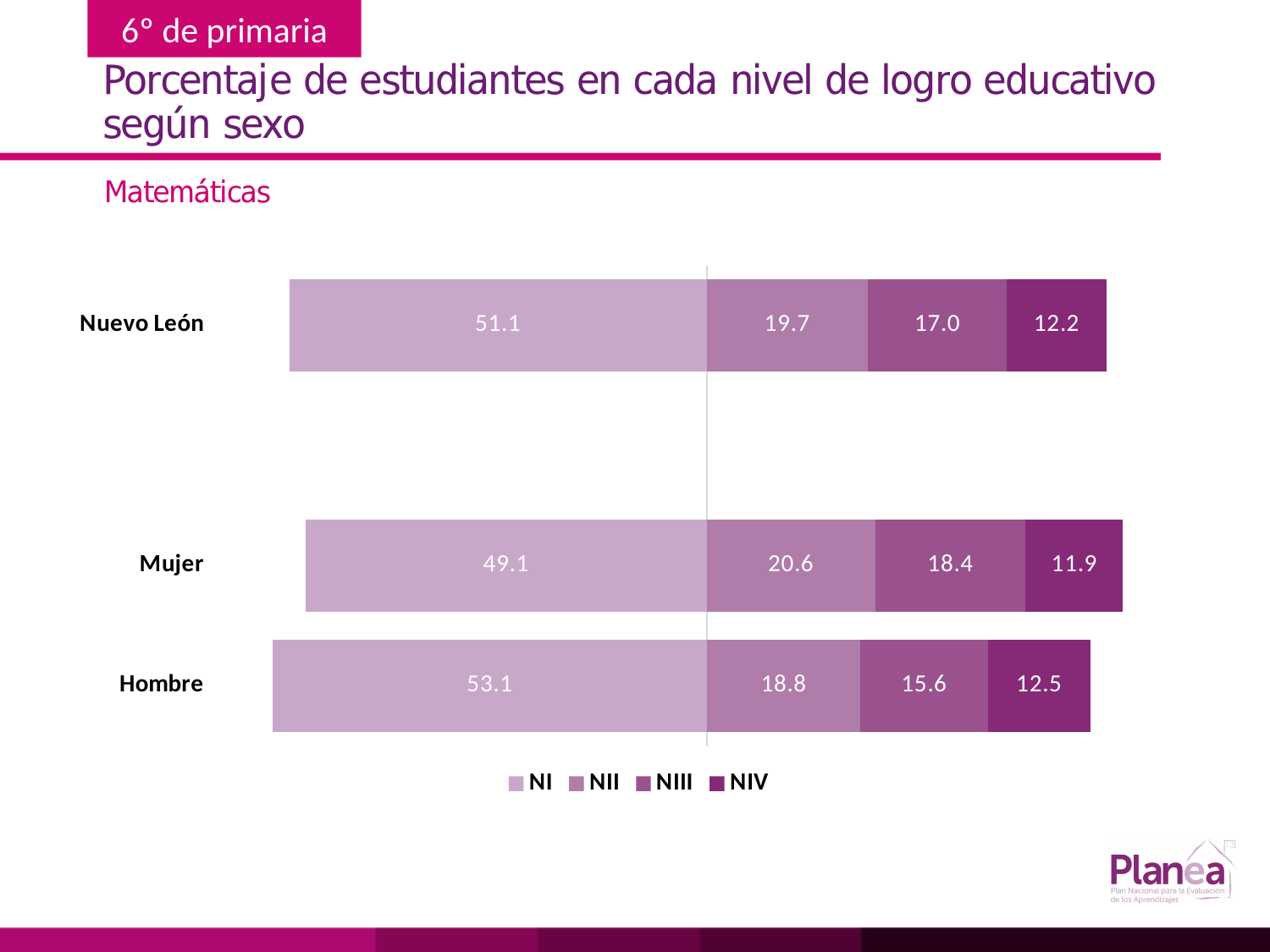

# Porcentaje de estudiantes en cada nivel de logro educativo según sexo

Matemáticas

### Chart

| Category |  |  |  |  |
|---|---|---|---|---|
| Hombre | -53.1 | 18.8 | 15.6 | 12.5 |
| Mujer | -49.1 | 20.6 | 18.4 | 11.9 |
|  | None | None | None | None |
| Nuevo León | -51.1 | 19.7 | 17.0 | 12.2 |